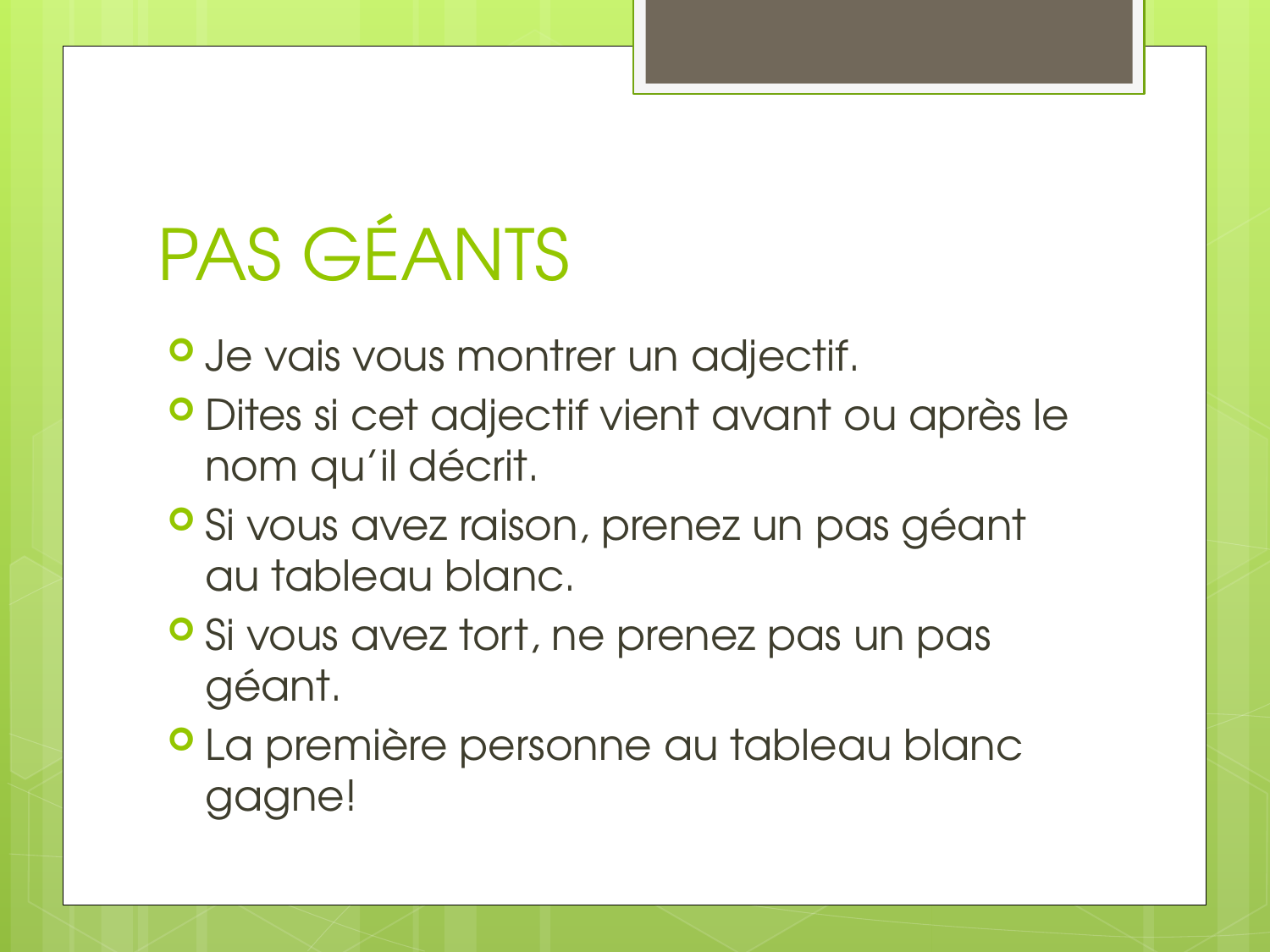

# PAS GÉANTS
Je vais vous montrer un adjectif.
Dites si cet adjectif vient avant ou après le nom qu’il décrit.
Si vous avez raison, prenez un pas géant au tableau blanc.
Si vous avez tort, ne prenez pas un pas géant.
La première personne au tableau blanc gagne!